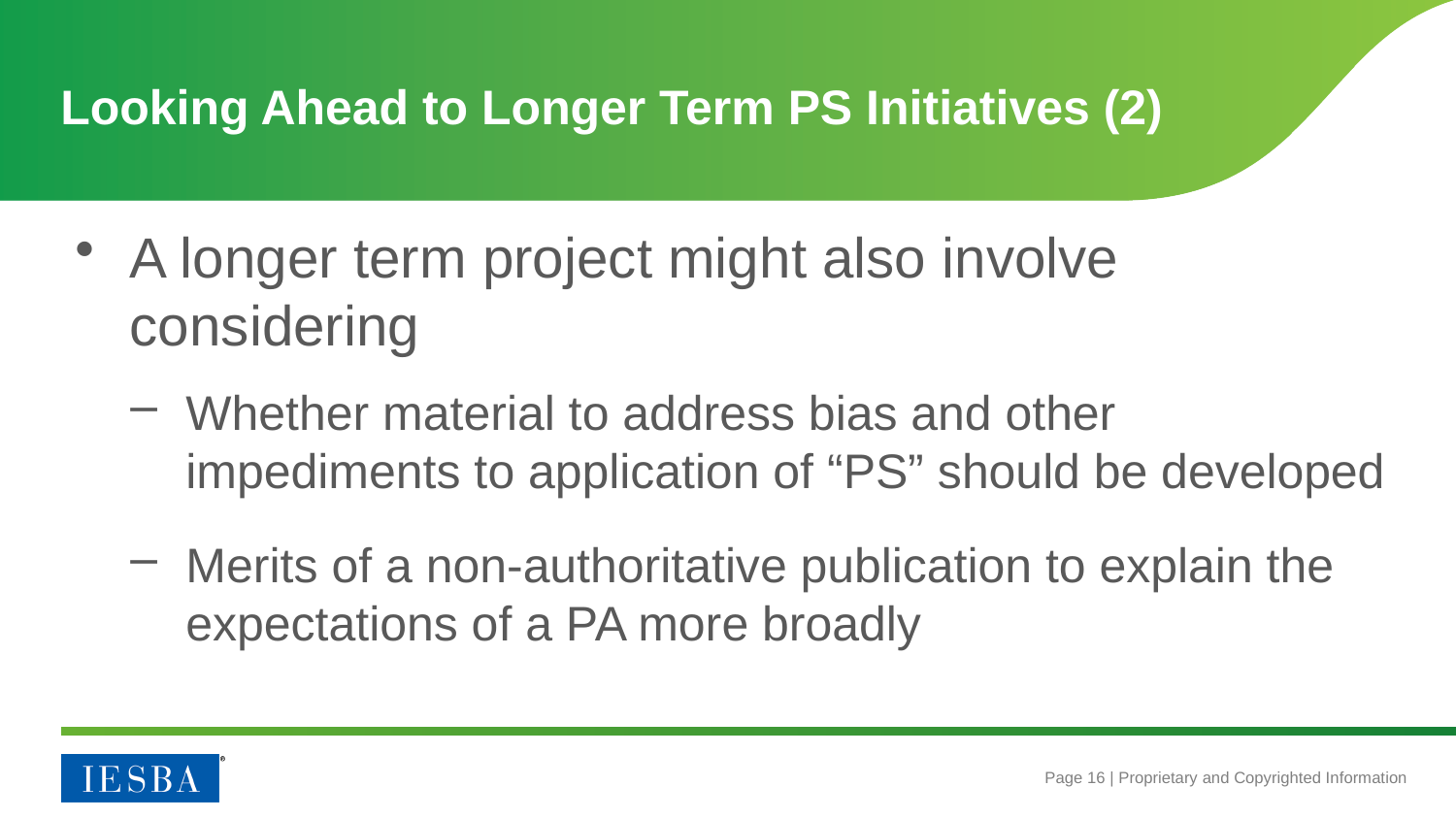

# Looking Ahead to Longer Term PS Initiatives (2)
A longer term project might also involve considering
Whether material to address bias and other impediments to application of “PS” should be developed
Merits of a non-authoritative publication to explain the expectations of a PA more broadly